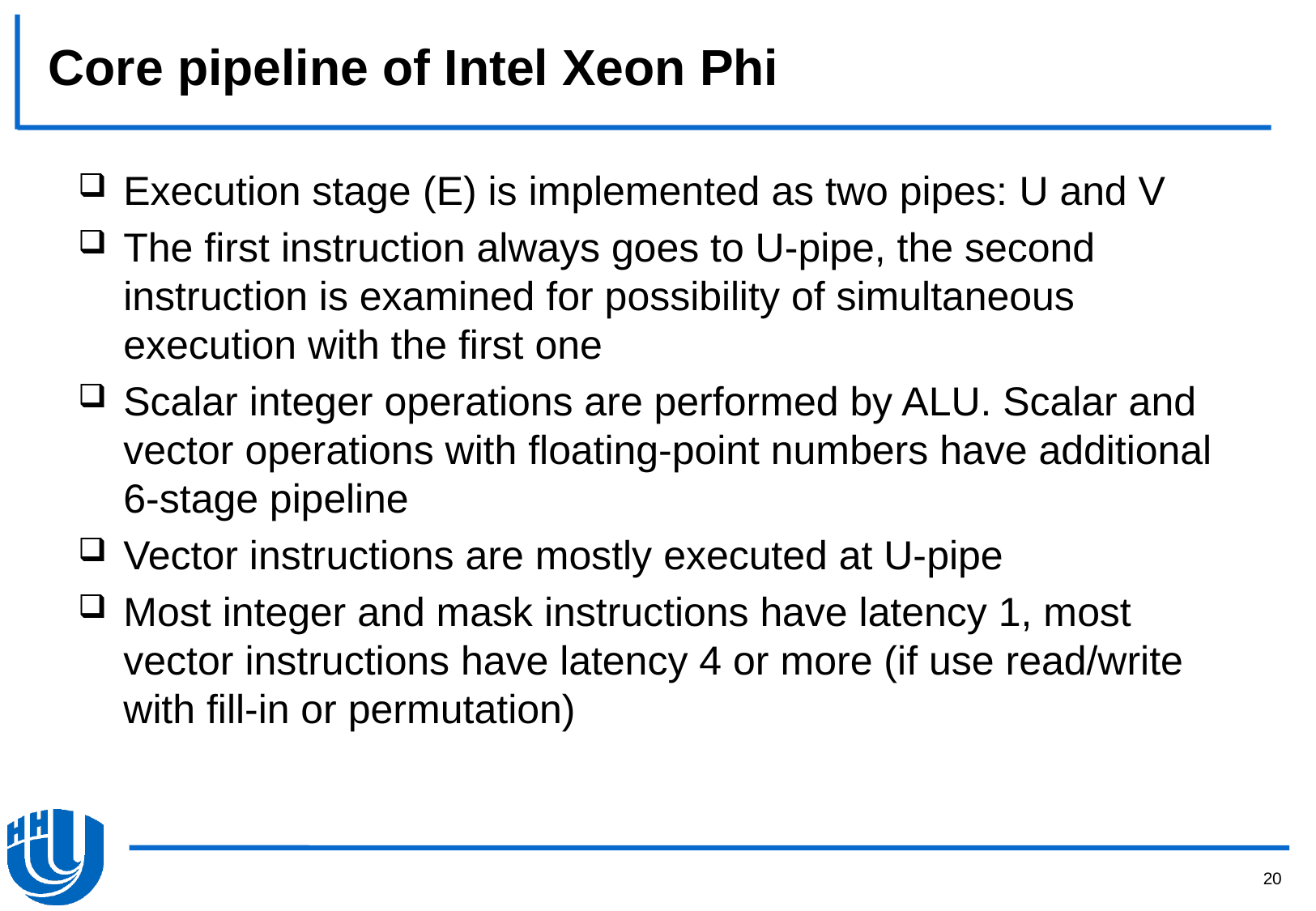

# Core pipeline of Intel Xeon Phi
Execution stage (E) is implemented as two pipes: U and V
The first instruction always goes to U-pipe, the second instruction is examined for possibility of simultaneous execution with the first one
Scalar integer operations are performed by ALU. Scalar and vector operations with floating-point numbers have additional 6-stage pipeline
Vector instructions are mostly executed at U-pipe
Most integer and mask instructions have latency 1, most vector instructions have latency 4 or more (if use read/write with fill-in or permutation)
20